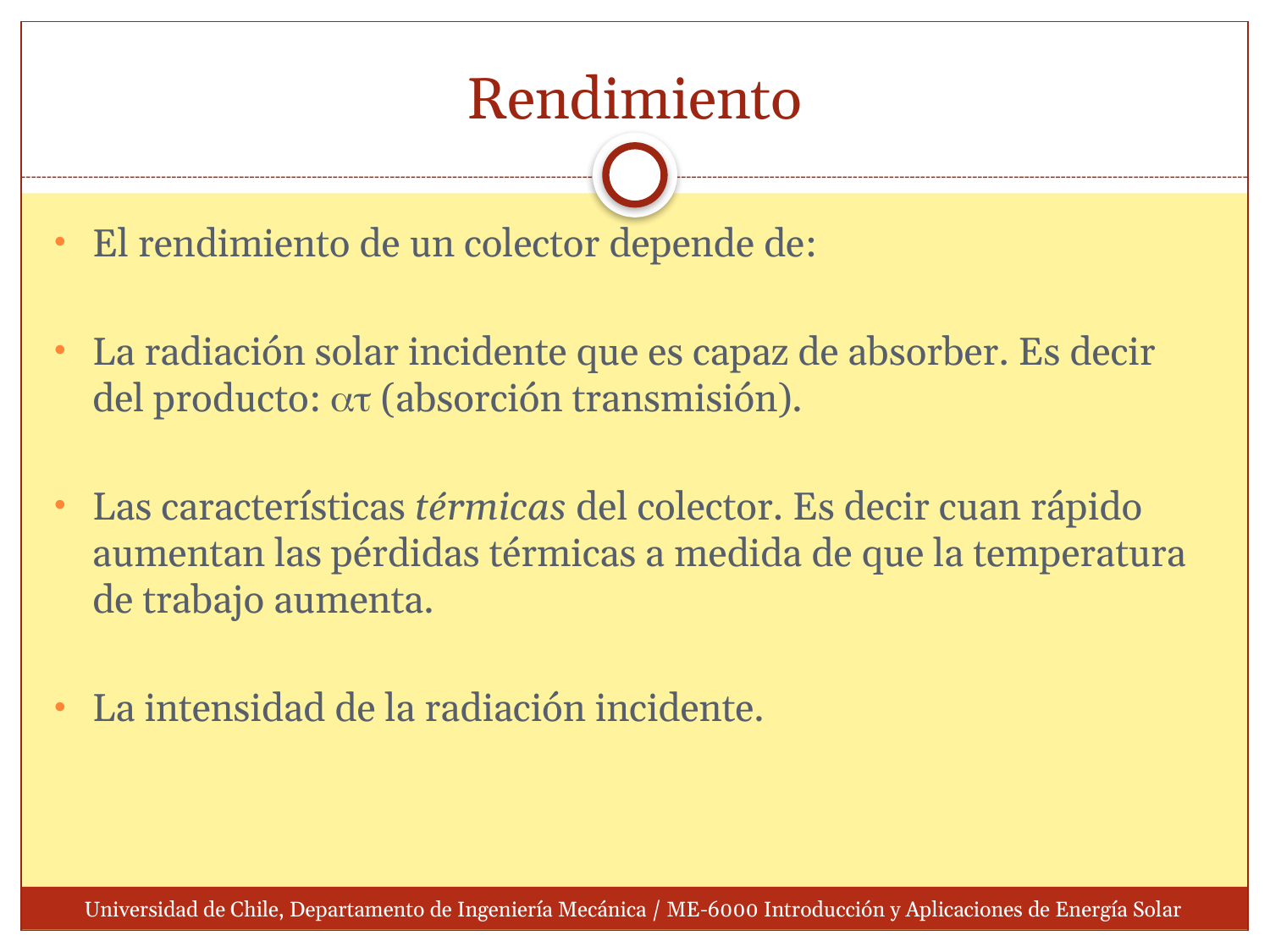

# Rendimiento
El rendimiento de un colector depende de:

La radiación solar incidente que es capaz de absorber. Es decir del producto: ατ (absorción transmisión).

Las características térmicas del colector. Es decir cuan rápido aumentan las pérdidas térmicas a medida de que la temperatura de trabajo aumenta.

La intensidad de la radiación incidente.

Universidad de Chile, Departamento de Ingeniería Mecánica / ME-6000 Introducción y Aplicaciones de Energía Solar